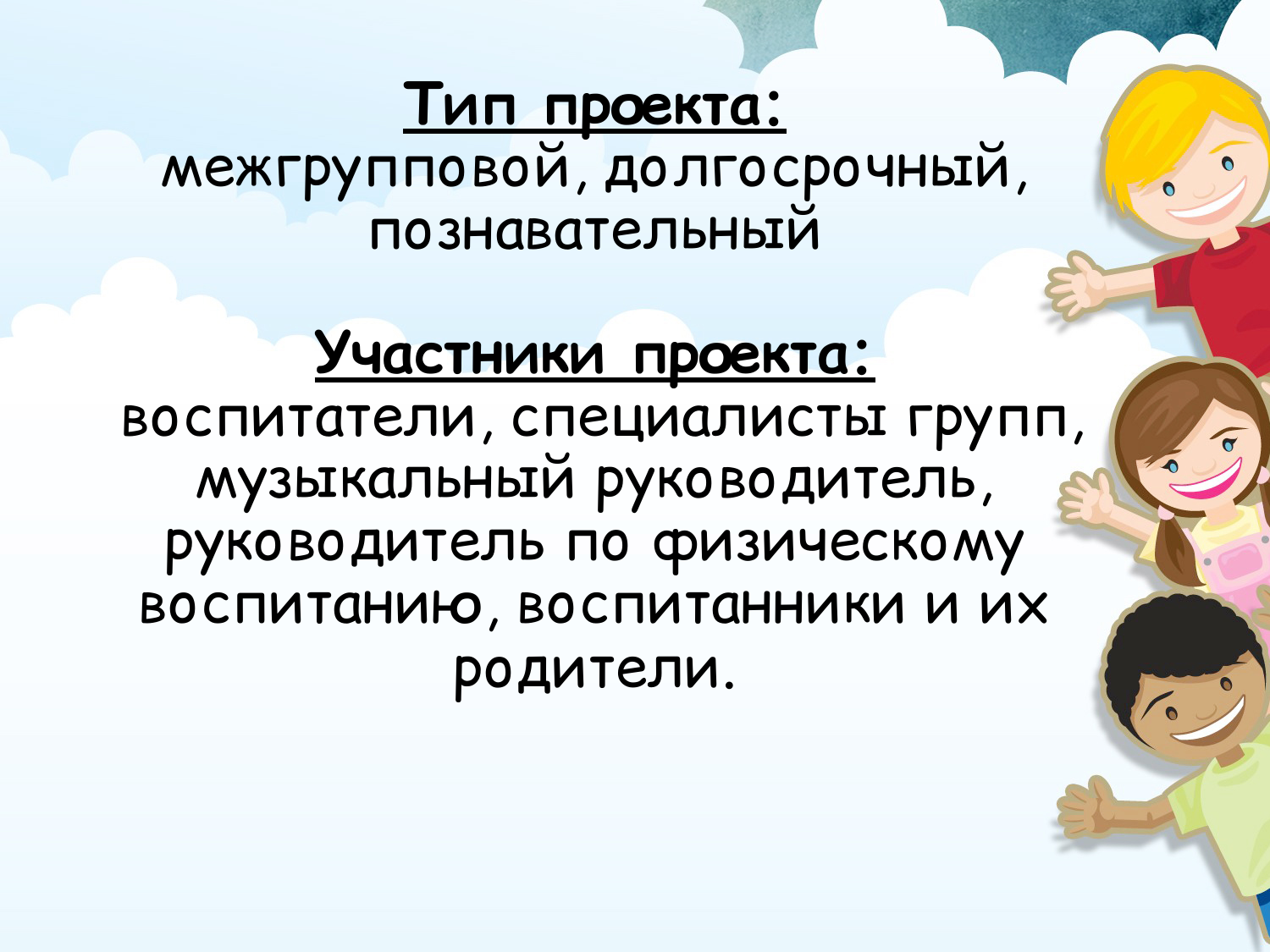

# Тип проекта: межгрупповой, долгосрочный, познавательный Участники проекта: воспитатели, специалисты групп, музыкальный руководитель, руководитель по физическому воспитанию, воспитанники и их родители.